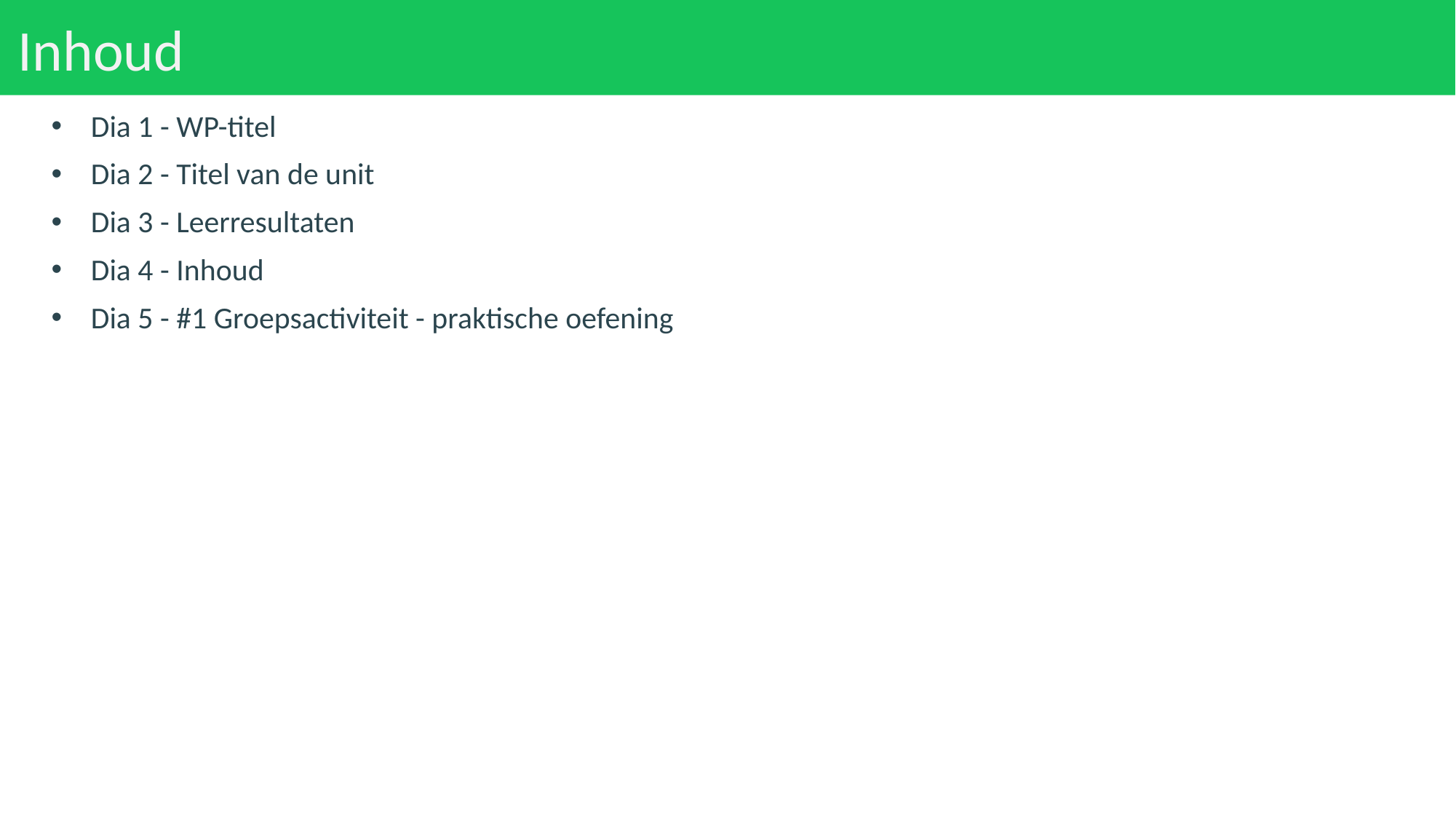

# Inhoud
Dia 1 - WP-titel
Dia 2 - Titel van de unit
Dia 3 - Leerresultaten
Dia 4 - Inhoud
Dia 5 - #1 Groepsactiviteit - praktische oefening